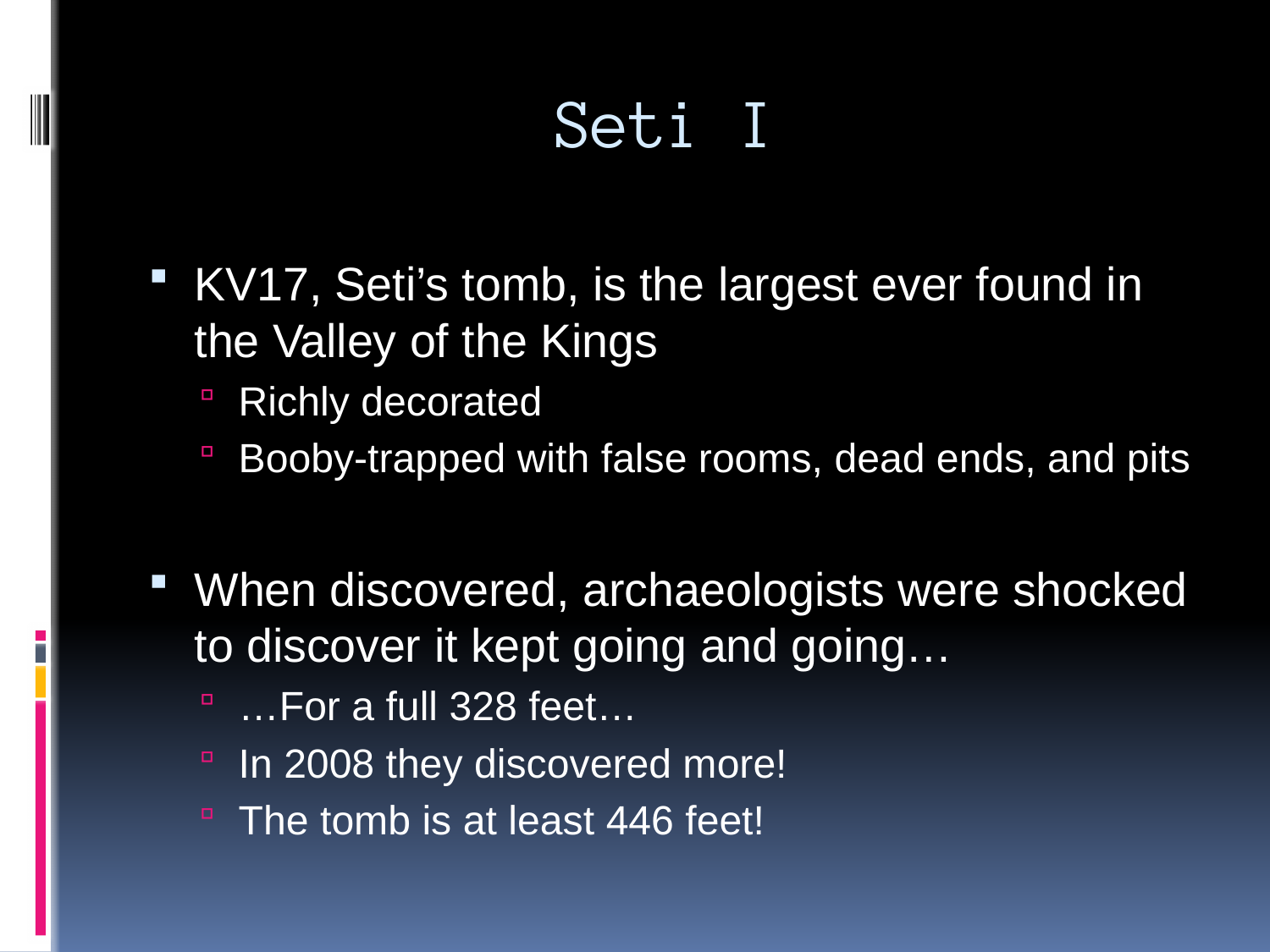

# Seti I
KV17, Seti’s tomb, is the largest ever found in the Valley of the Kings
Richly decorated
Booby-trapped with false rooms, dead ends, and pits

When discovered, archaeologists were shocked to discover it kept going and going…
…For a full 328 feet…
In 2008 they discovered more!
The tomb is at least 446 feet!